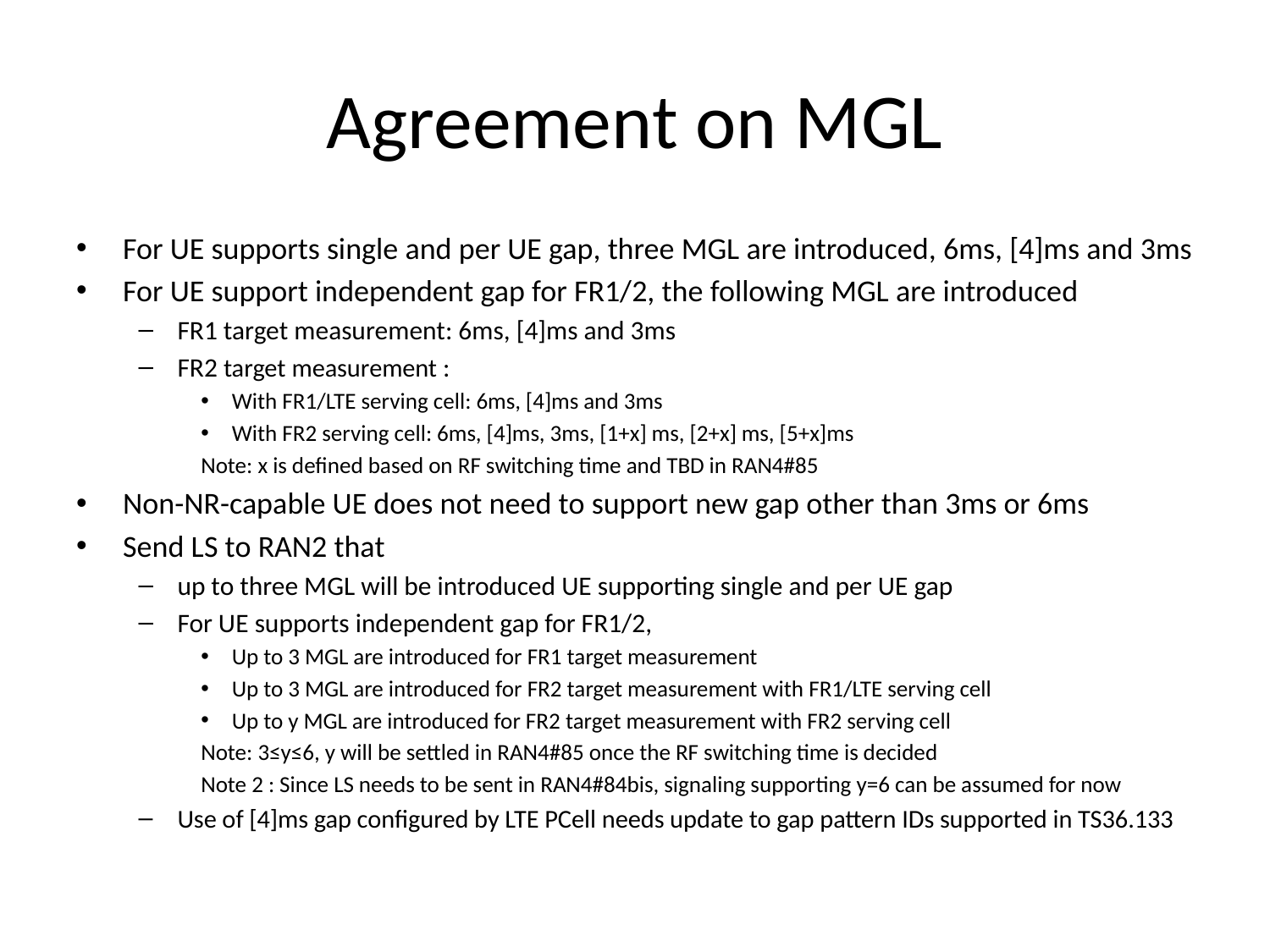

# Agreement on MGL
For UE supports single and per UE gap, three MGL are introduced, 6ms, [4]ms and 3ms
For UE support independent gap for FR1/2, the following MGL are introduced
FR1 target measurement: 6ms, [4]ms and 3ms
FR2 target measurement :
With FR1/LTE serving cell: 6ms, [4]ms and 3ms
With FR2 serving cell: 6ms, [4]ms, 3ms, [1+x] ms, [2+x] ms, [5+x]ms
Note: x is defined based on RF switching time and TBD in RAN4#85
Non-NR-capable UE does not need to support new gap other than 3ms or 6ms
Send LS to RAN2 that
up to three MGL will be introduced UE supporting single and per UE gap
For UE supports independent gap for FR1/2,
Up to 3 MGL are introduced for FR1 target measurement
Up to 3 MGL are introduced for FR2 target measurement with FR1/LTE serving cell
Up to y MGL are introduced for FR2 target measurement with FR2 serving cell
Note: 3≤y≤6, y will be settled in RAN4#85 once the RF switching time is decided
Note 2 : Since LS needs to be sent in RAN4#84bis, signaling supporting y=6 can be assumed for now
Use of [4]ms gap configured by LTE PCell needs update to gap pattern IDs supported in TS36.133